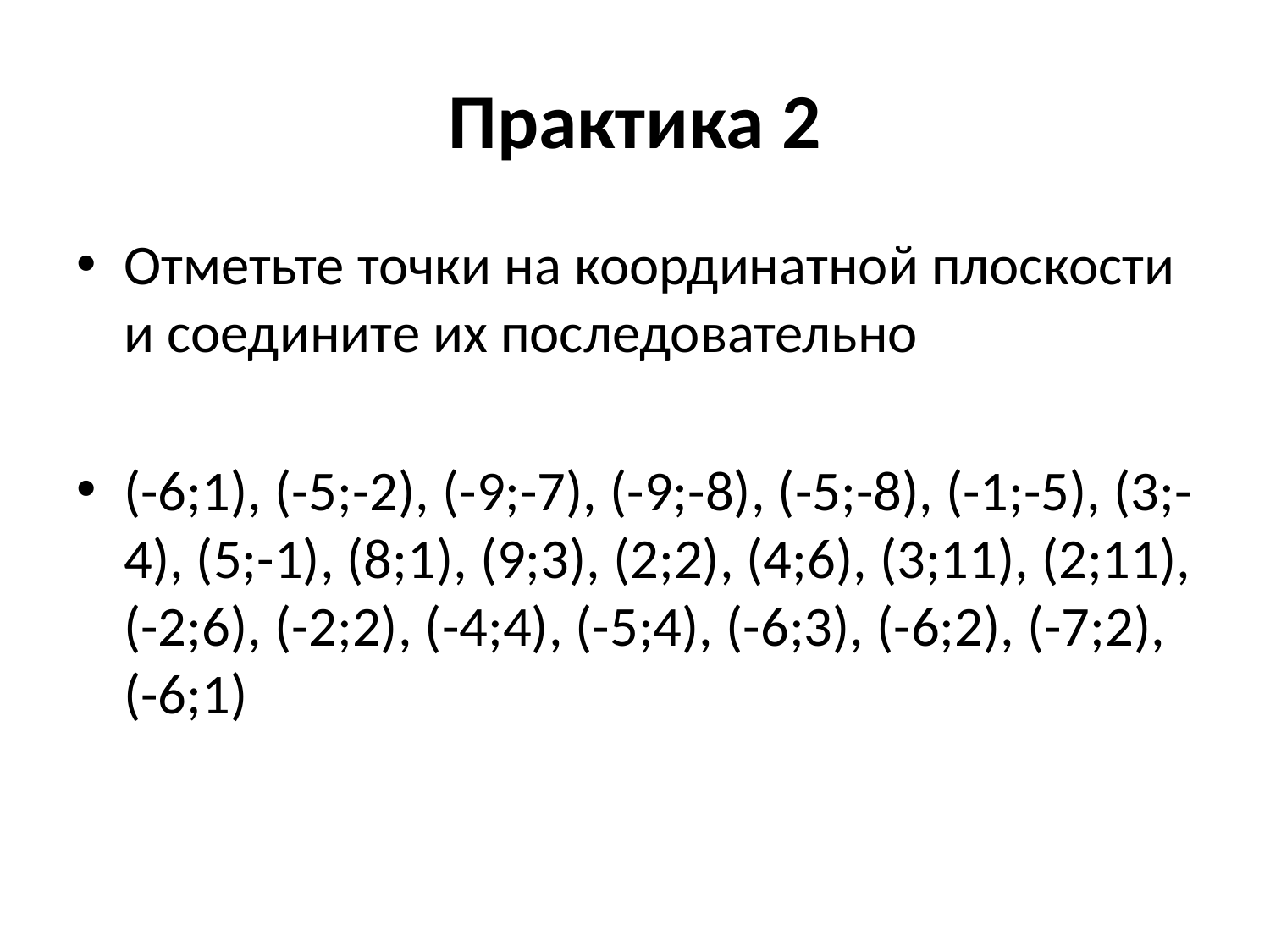

# Практика 2
Отметьте точки на координатной плоскости и соедините их последовательно

(-6;1), (-5;-2), (-9;-7), (-9;-8), (-5;-8), (-1;-5), (3;-4), (5;-1), (8;1), (9;3), (2;2), (4;6), (3;11), (2;11), (-2;6), (-2;2), (-4;4), (-5;4), (-6;3), (-6;2), (-7;2), (-6;1)